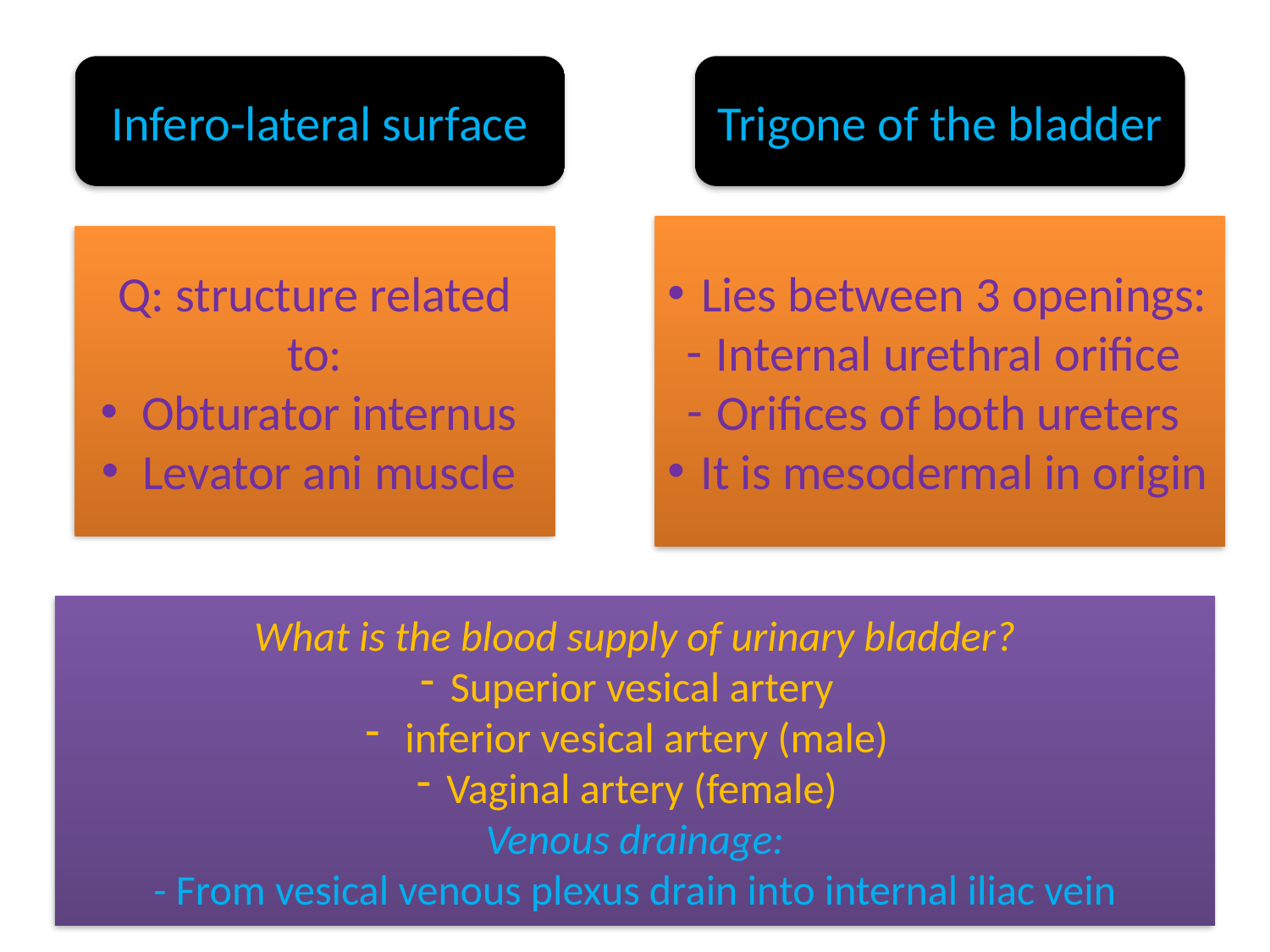

Infero-lateral surface
Trigone of the bladder
 Lies between 3 openings:
Internal urethral orifice
Orifices of both ureters
 It is mesodermal in origin
Q: structure related to:
 Obturator internus
 Levator ani muscle
What is the blood supply of urinary bladder?
Superior vesical artery
 inferior vesical artery (male)
Vaginal artery (female)
Venous drainage:
- From vesical venous plexus drain into internal iliac vein